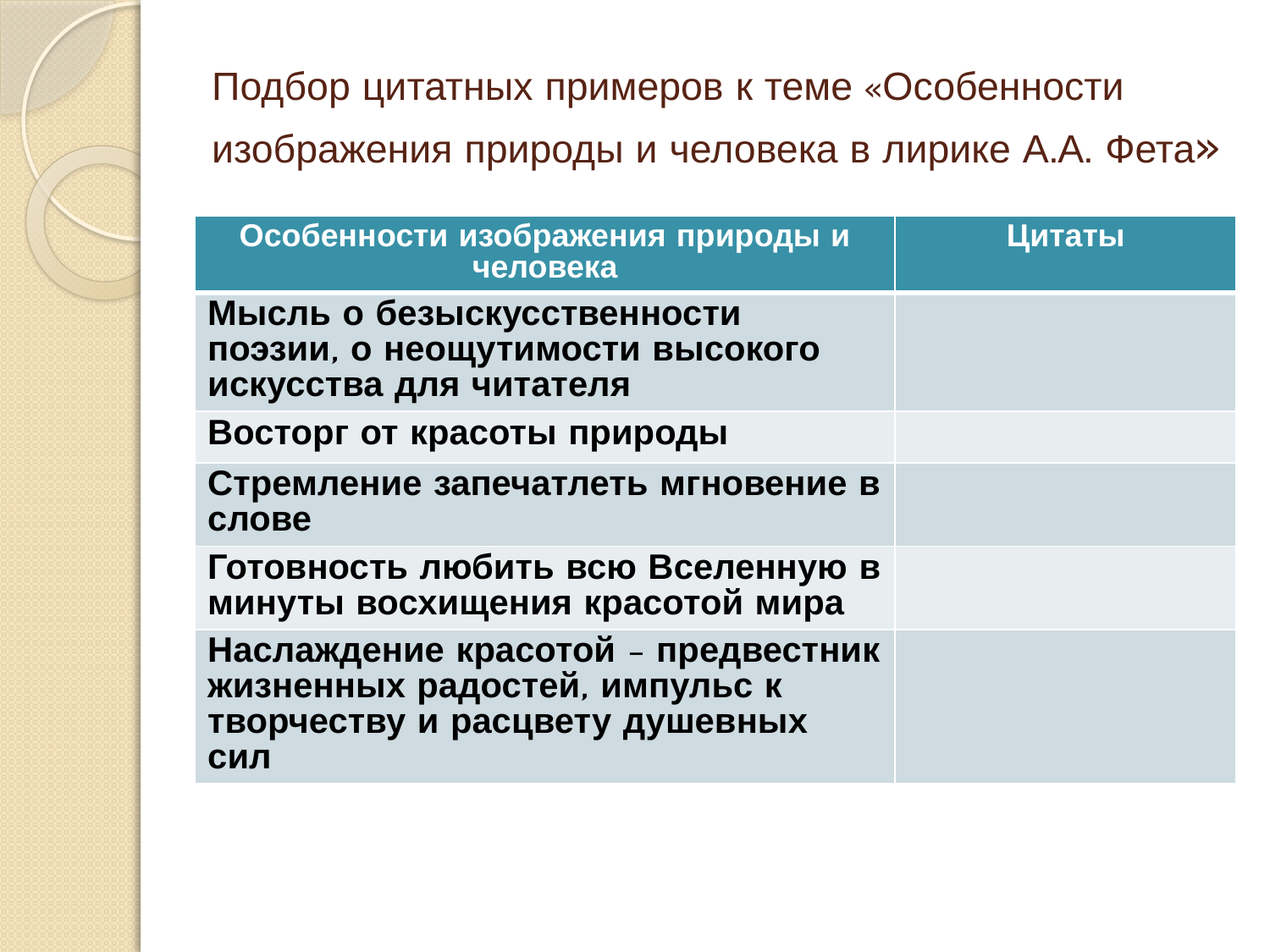

# Подбор цитатных примеров к теме «Особенности изображения природы и человека в лирике А.А. Фета»
| Особенности изображения природы и человека | Цитаты |
| --- | --- |
| Мысль о безыскусственности поэзии, о неощутимости высокого искусства для читателя |  |
| Восторг от красоты природы |  |
| Стремление запечатлеть мгновение в слове |  |
| Готовность любить всю Вселенную в минуты восхищения красотой мира |  |
| Наслаждение красотой – предвестник жизненных радостей, импульс к творчеству и расцвету душевных сил |  |